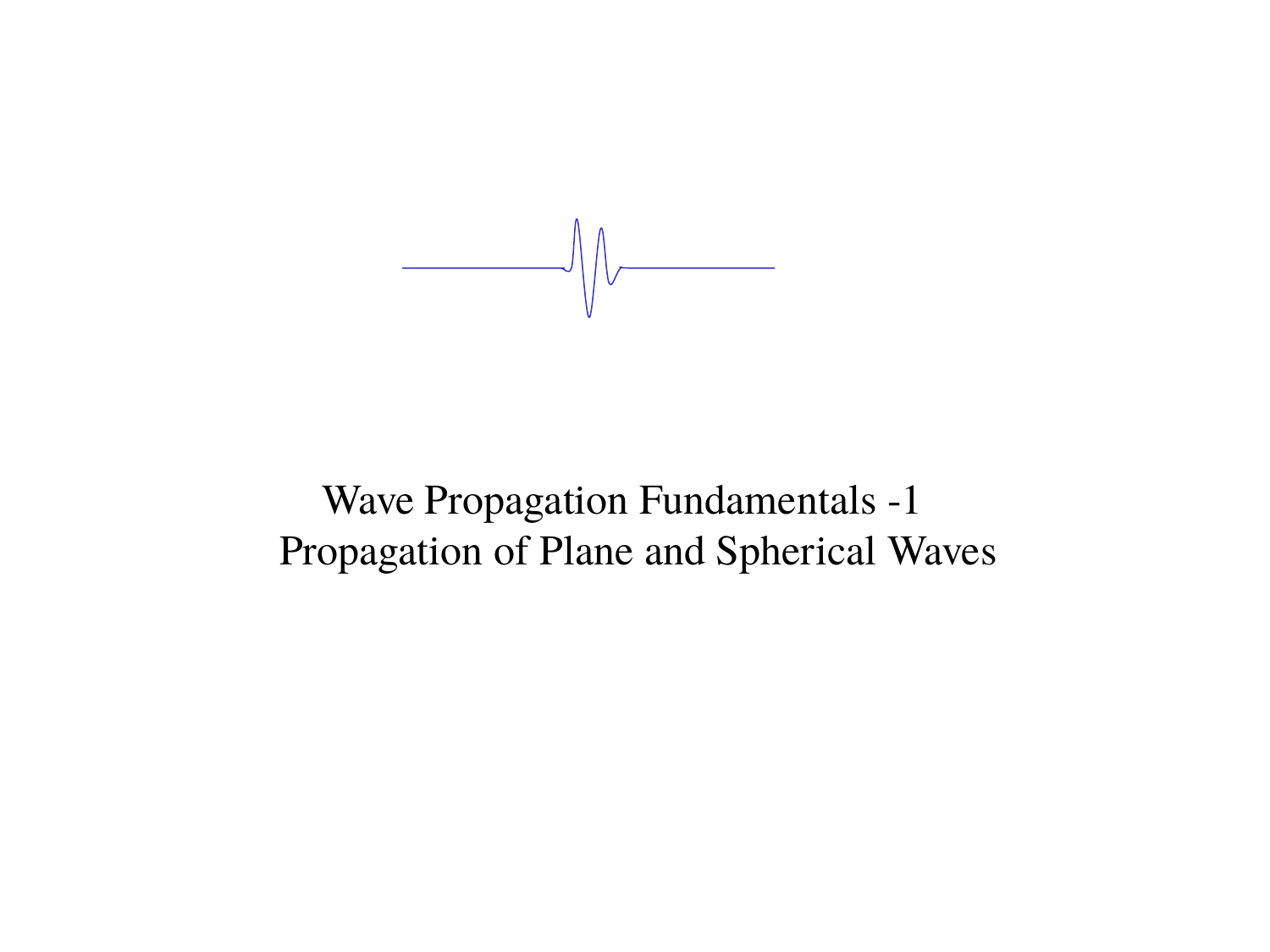

Wave Propagation Fundamentals -1
Propagation of Plane and Spherical Waves